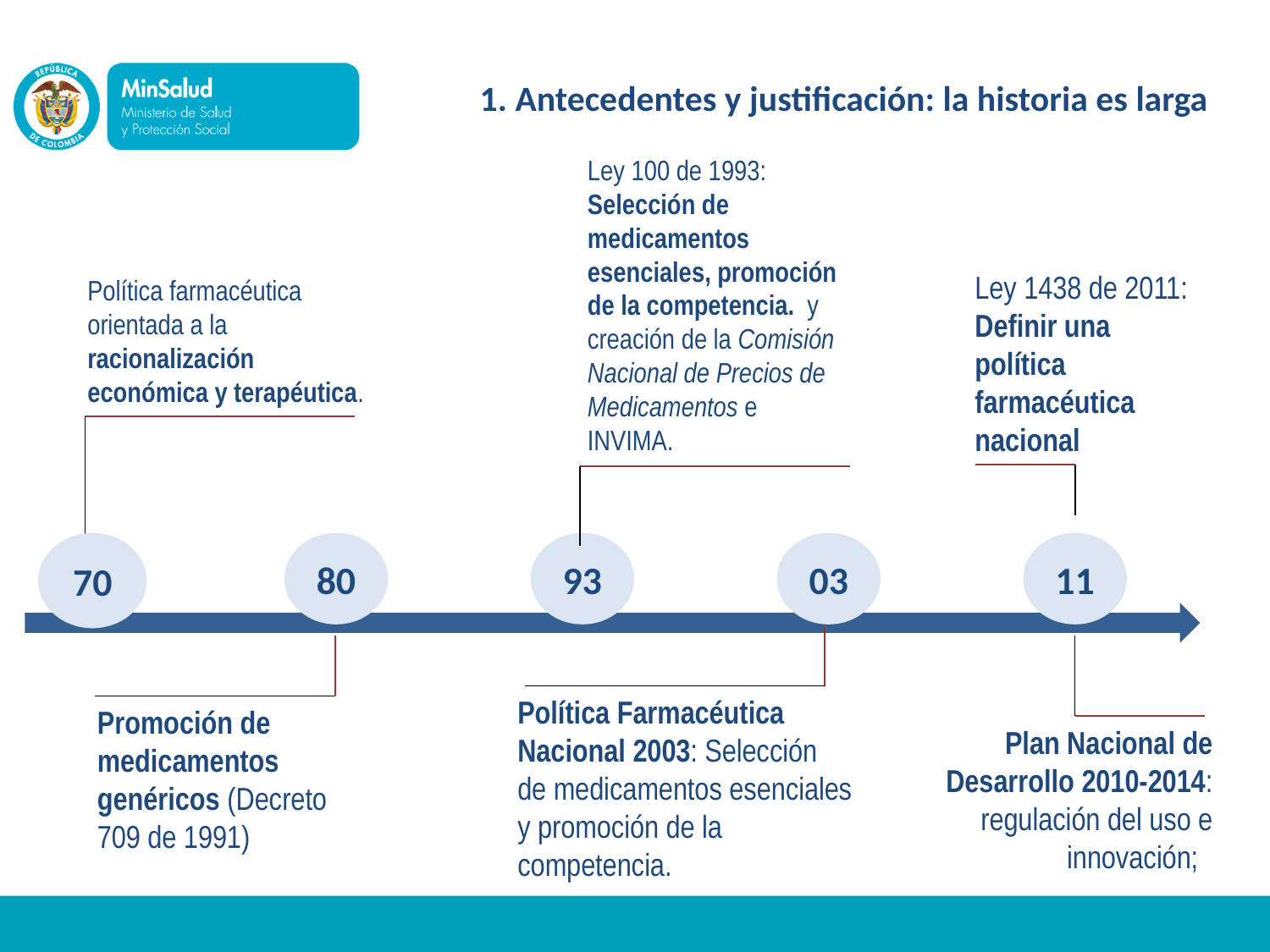

1. Antecedentes y justificación: la historia es larga
Ley 100 de 1993: Selección de medicamentos esenciales, promoción de la competencia.  y creación de la Comisión Nacional de Precios de Medicamentos e INVIMA.
Ley 1438 de 2011: Definir una política farmacéutica nacional
Política farmacéutica orientada a la racionalización económica y terapéutica.
70
80
93
03
11

Política Farmacéutica Nacional 2003: Selección de medicamentos esenciales y promoción de la competencia.
Promoción de medicamentos genéricos (Decreto 709 de 1991)
Plan Nacional de Desarrollo 2010-2014:
regulación del uso e innovación;